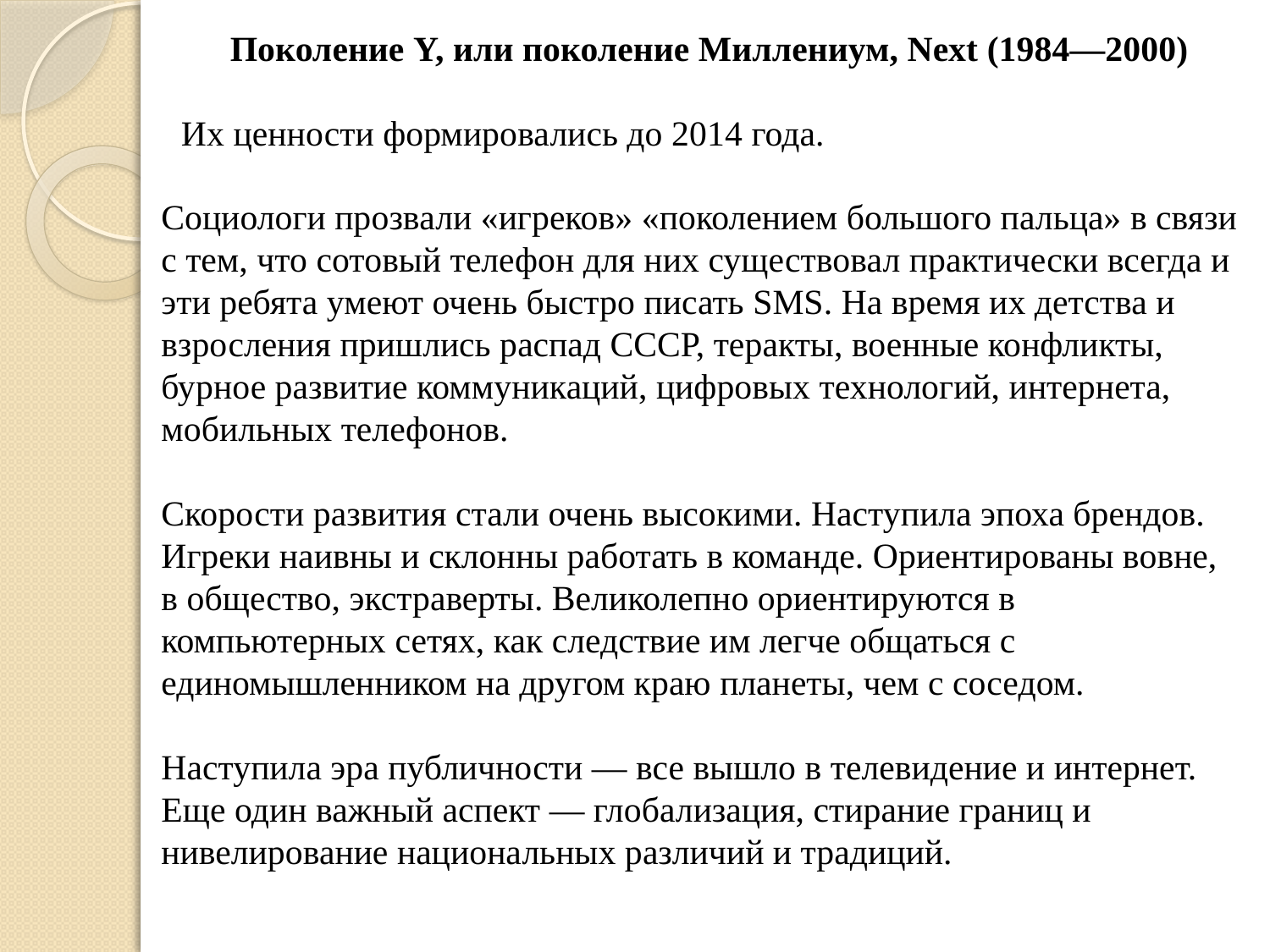

Поколение Y, или поколение Миллениум, Next (1984—2000)

Их ценности формировались до 2014 года.
Социологи прозвали «игреков» «поколением большого пальца» в связи с тем, что сотовый телефон для них существовал практически всегда и эти ребята умеют очень быстро писать SMS. На время их детства и взросления пришлись распад СССР, теракты, военные конфликты, бурное развитие коммуникаций, цифровых технологий, интернета, мобильных телефонов.

Скорости развития стали очень высокими. Наступила эпоха брендов. Игреки наивны и склонны работать в команде. Ориентированы вовне, в общество, экстраверты. Великолепно ориентируются в компьютерных сетях, как следствие им легче общаться с единомышленником на другом краю планеты, чем с соседом.

Наступила эра публичности — все вышло в телевидение и интернет. Еще один важный аспект — глобализация, стирание границ и нивелирование национальных различий и традиций.